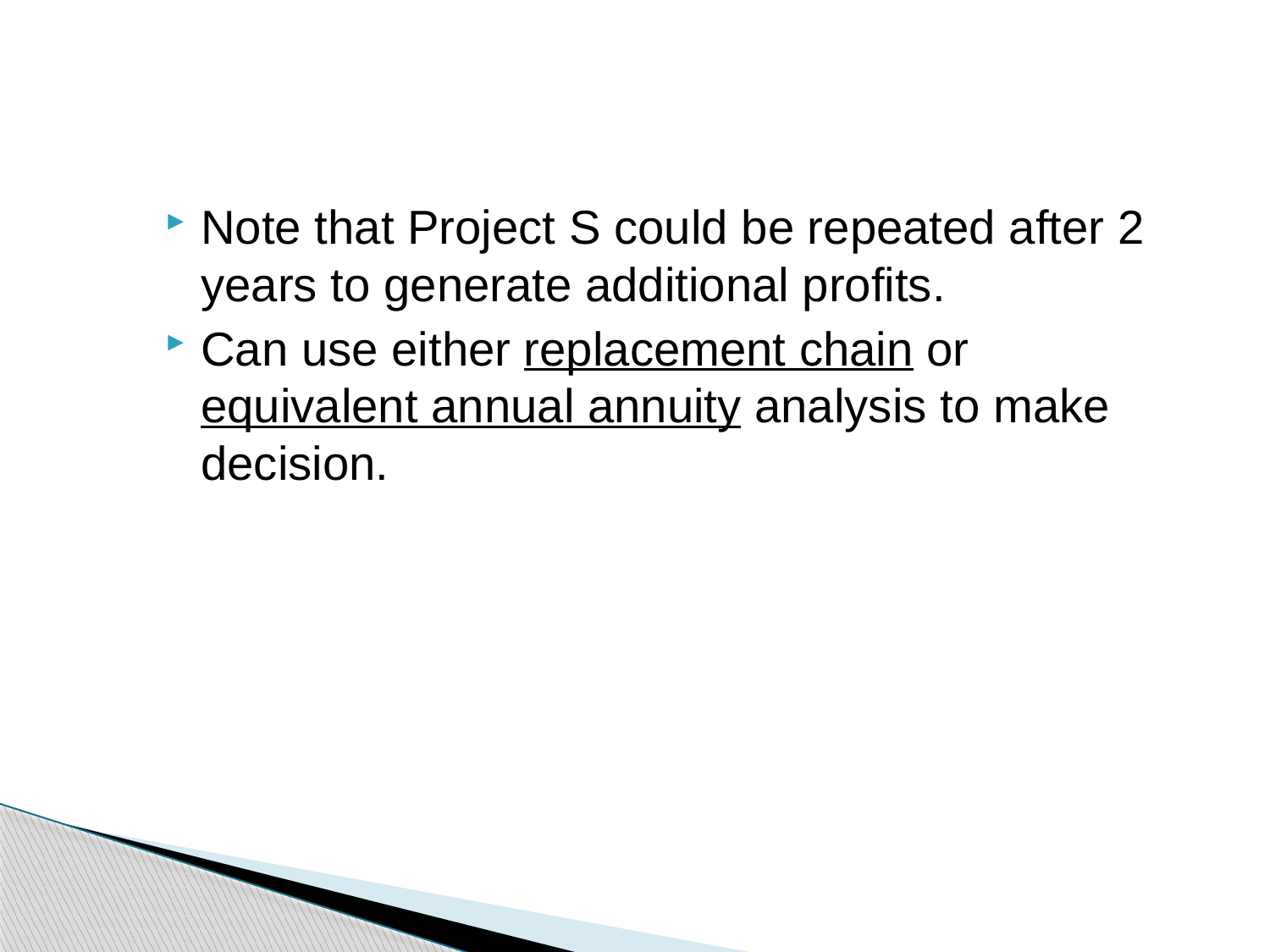

Note that Project S could be repeated after 2 years to generate additional profits.
Can use either replacement chain or equivalent annual annuity analysis to make decision.